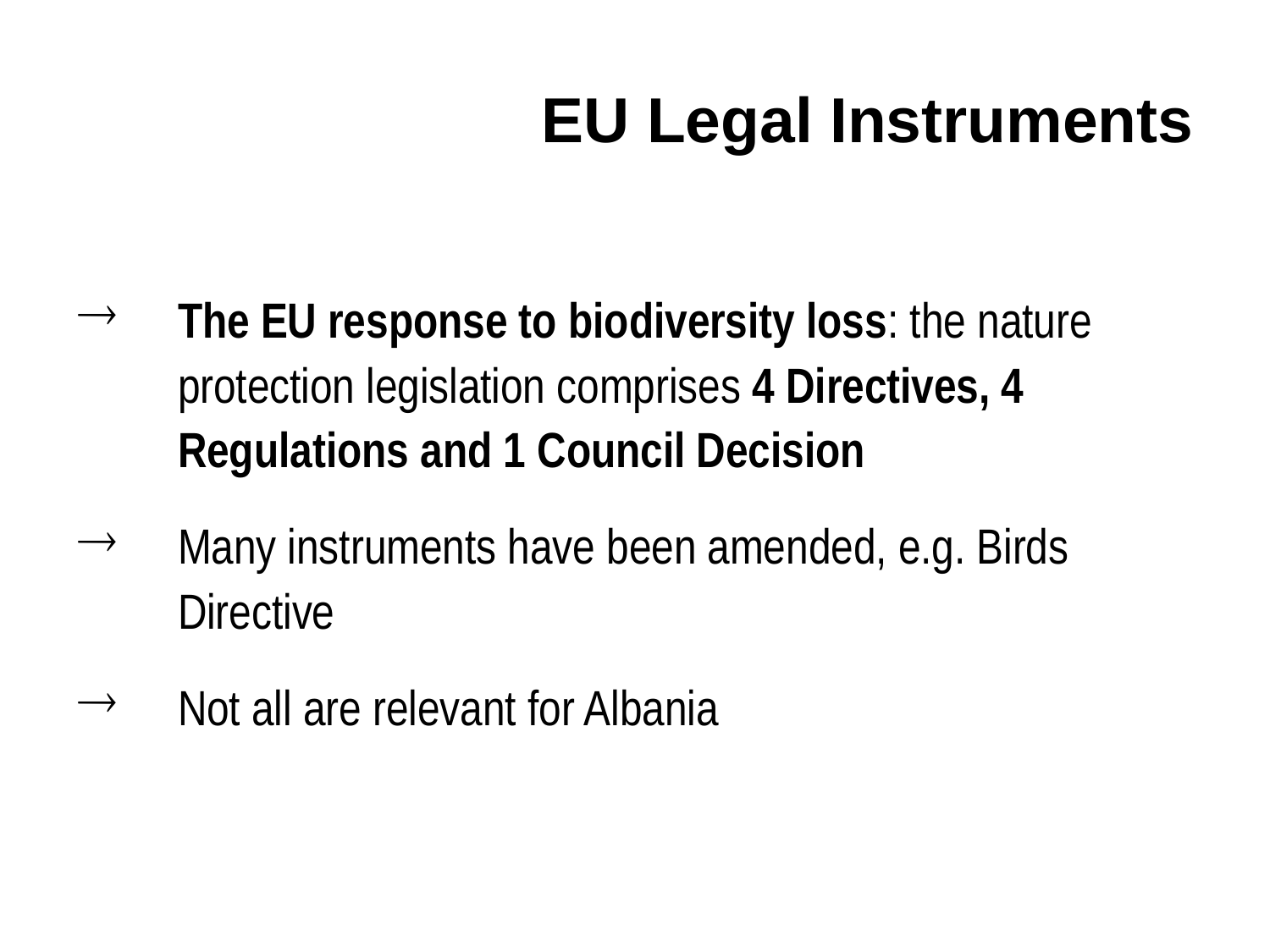

# EU Legal Instruments
The EU response to biodiversity loss: the nature protection legislation comprises 4 Directives, 4 Regulations and 1 Council Decision
Many instruments have been amended, e.g. Birds Directive
Not all are relevant for Albania